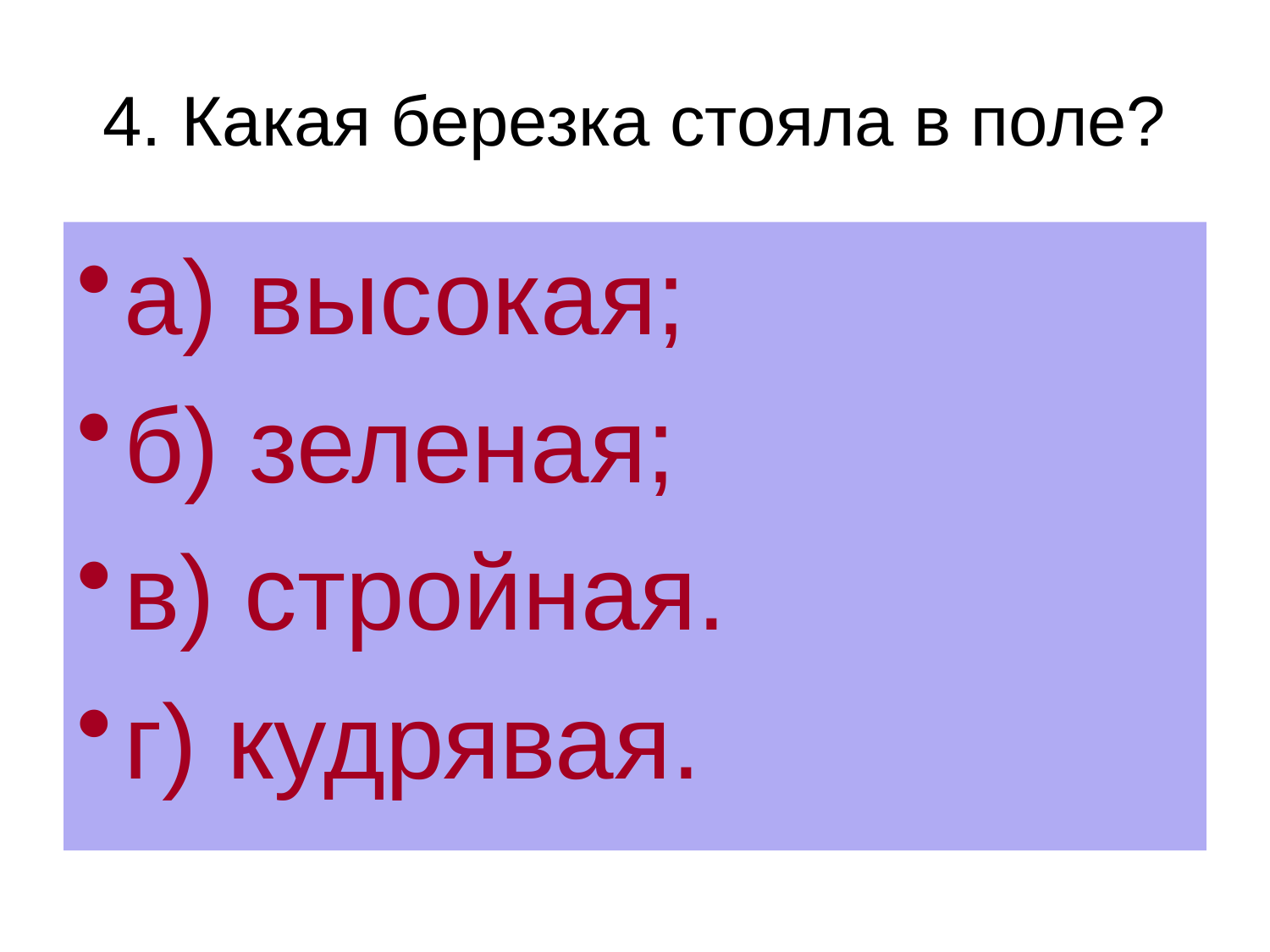

# 4. Какая березка стояла в поле?
а) высокая;
б) зеленая;
в) стройная.
г) кудрявая.